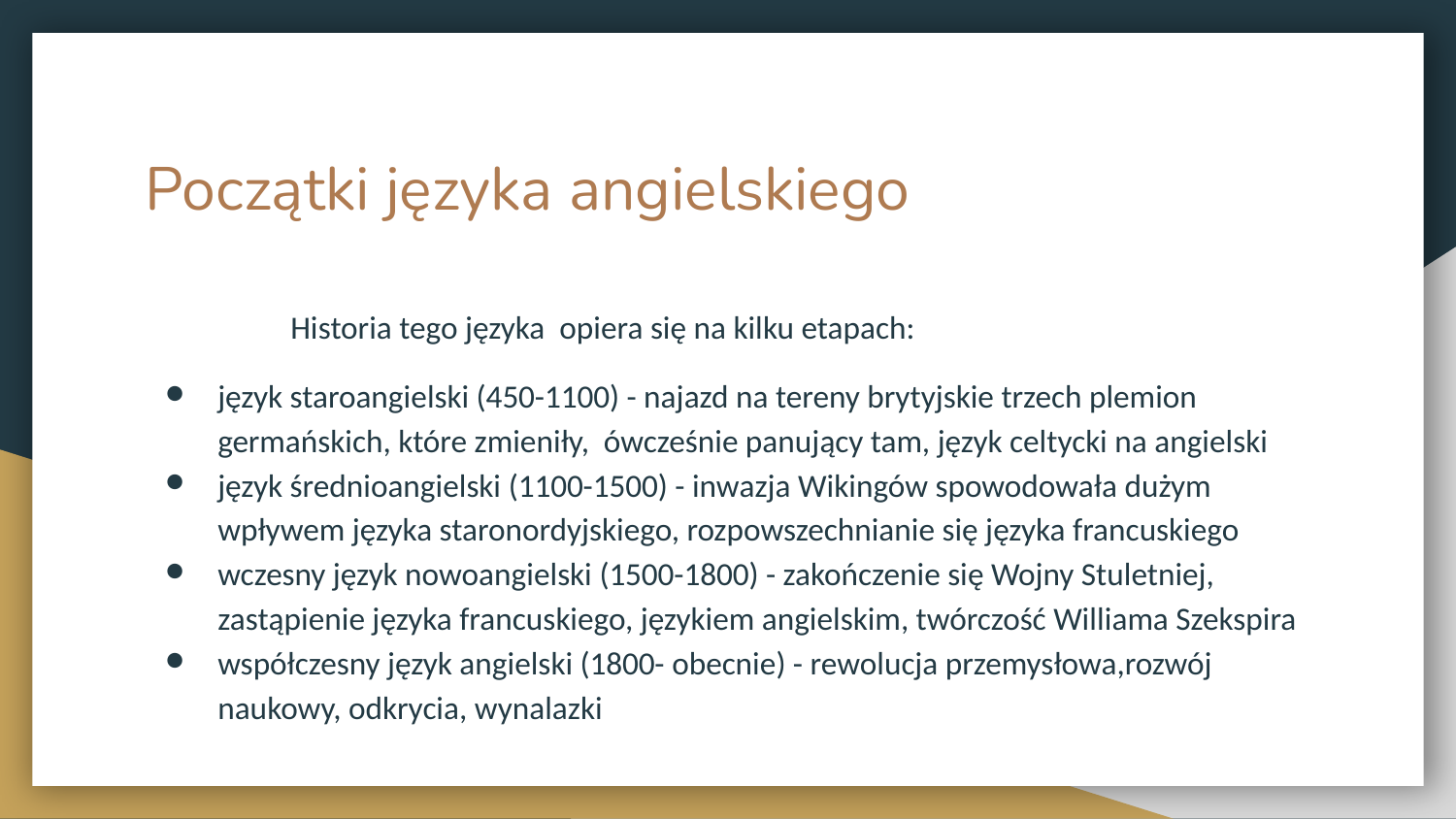

# Początki języka angielskiego
	Historia tego języka  opiera się na kilku etapach:
język staroangielski (450-1100) - najazd na tereny brytyjskie trzech plemion germańskich, które zmieniły,  ówcześnie panujący tam, język celtycki na angielski
język średnioangielski (1100-1500) - inwazja Wikingów spowodowała dużym wpływem języka staronordyjskiego, rozpowszechnianie się języka francuskiego
wczesny język nowoangielski (1500-1800) - zakończenie się Wojny Stuletniej, zastąpienie języka francuskiego, językiem angielskim, twórczość Williama Szekspira
współczesny język angielski (1800- obecnie) - rewolucja przemysłowa,rozwój naukowy, odkrycia, wynalazki